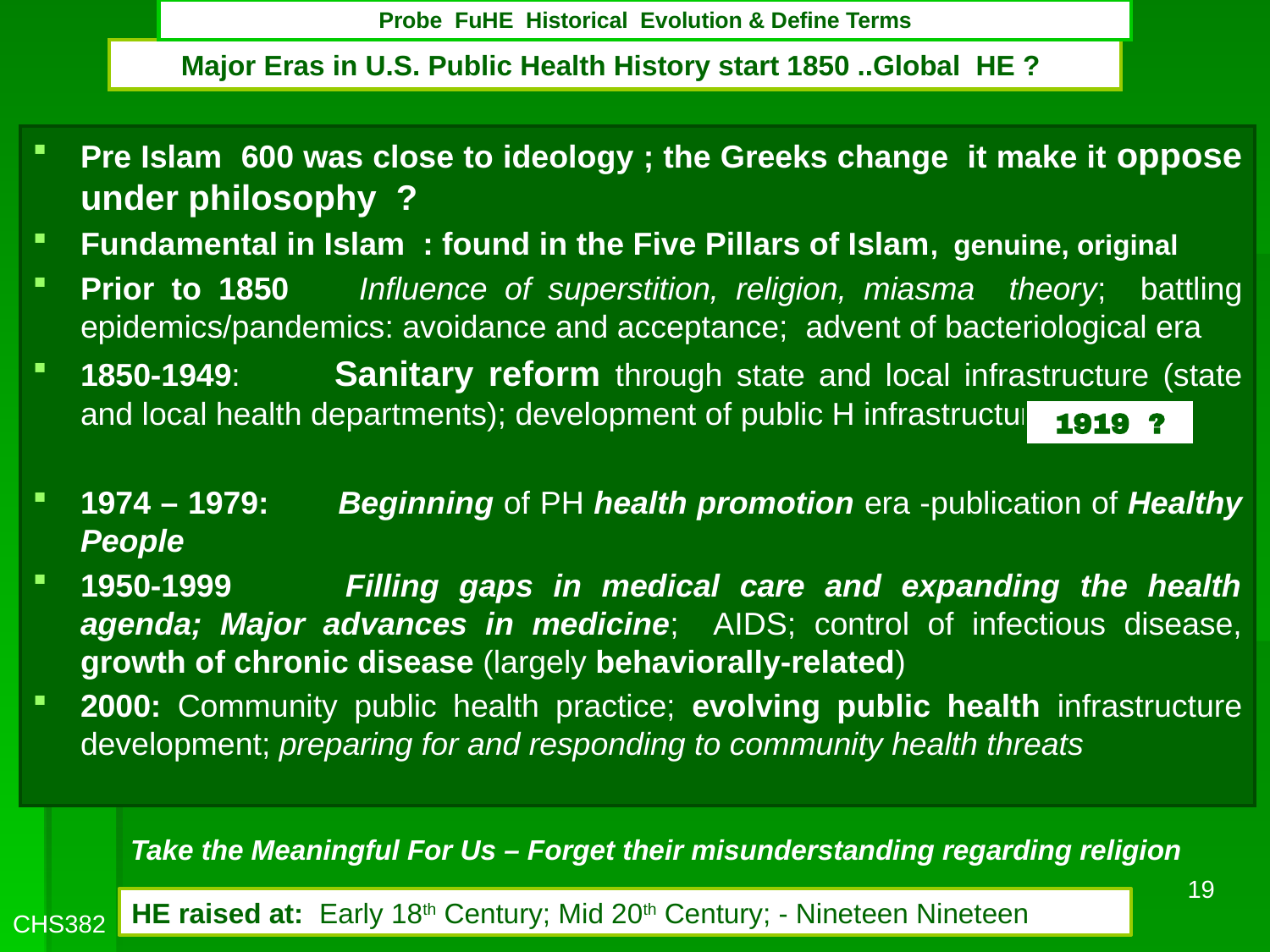

Probe  FuHE  Historical  Evolution & Define Terms
# Major Eras in U.S. Public Health History start 1850 ..Global  HE ?
Pre Islam  600 was close to ideology ; the Greeks change  it make it oppose under philosophy  ?
Fundamental in Islam  : found in the Five Pillars of Islam,  genuine, original
Prior to 1850 	Influence of superstition, religion, miasma  theory;  battling epidemics/pandemics: avoidance and acceptance;  advent of bacteriological era
1850-1949:	Sanitary reform through state and local infrastructure (state and local health departments); development of public H infrastructure

1974 – 1979:  	Beginning of PH health promotion era -publication of Healthy People
1950-1999 	Filling gaps in medical care and expanding the health agenda; Major advances in medicine;  AIDS; control of infectious disease, growth of chronic disease (largely behaviorally-related)
2000: Community public health practice; evolving public health infrastructure development; preparing for and responding to community health threats

 1919  ?
Take the Meaningful For Us – Forget their misunderstanding regarding religion
19
HE raised at:  Early 18th Century; Mid 20th Century; - Nineteen Nineteen
Johali1stFUHE2016
CHS382